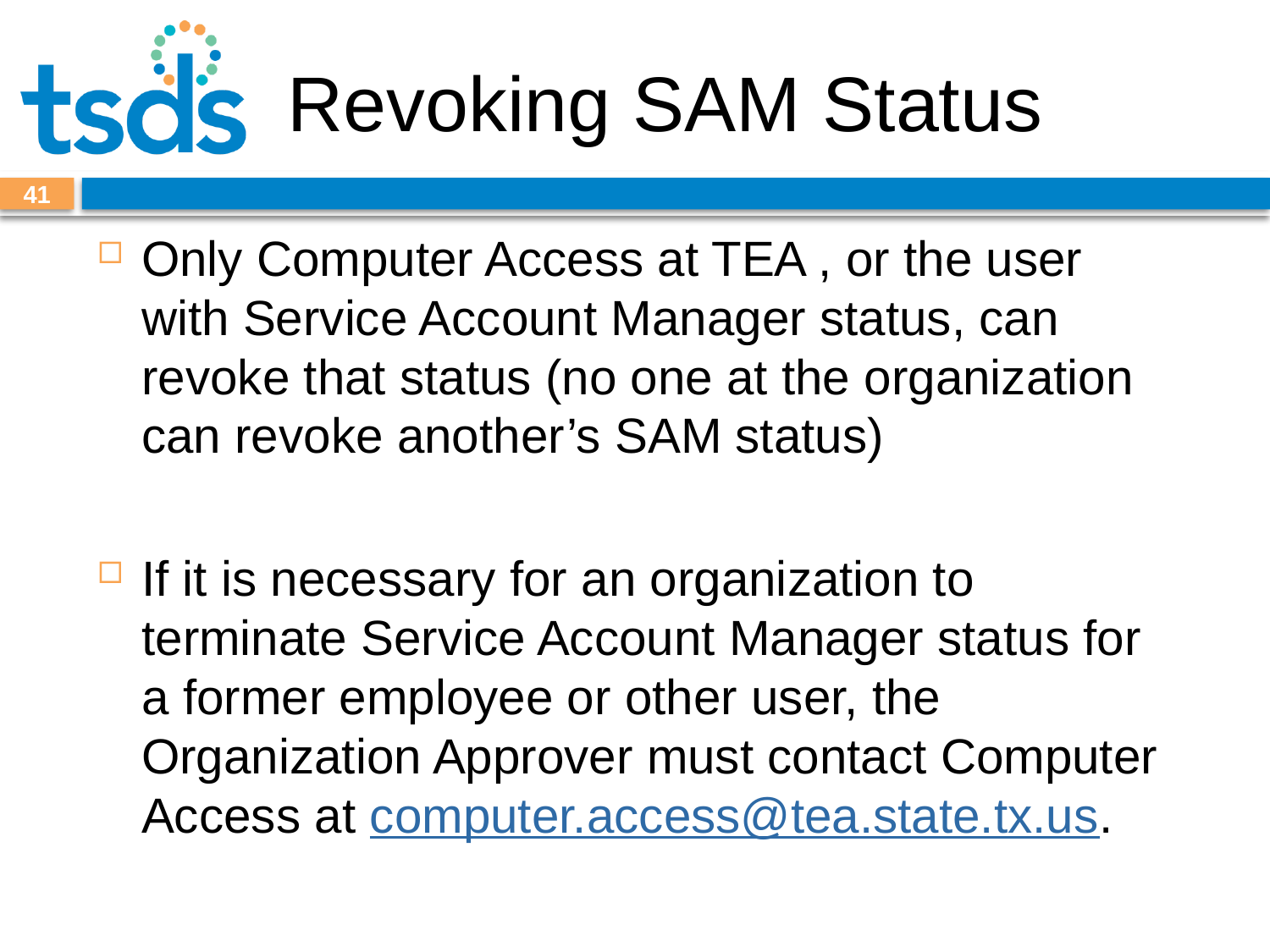

# Revoking SAM Status
41
Only Computer Access at TEA , or the user with Service Account Manager status, can revoke that status (no one at the organization can revoke another’s SAM status)

If it is necessary for an organization to terminate Service Account Manager status for a former employee or other user, the Organization Approver must contact Computer Access at computer.access@tea.state.tx.us.